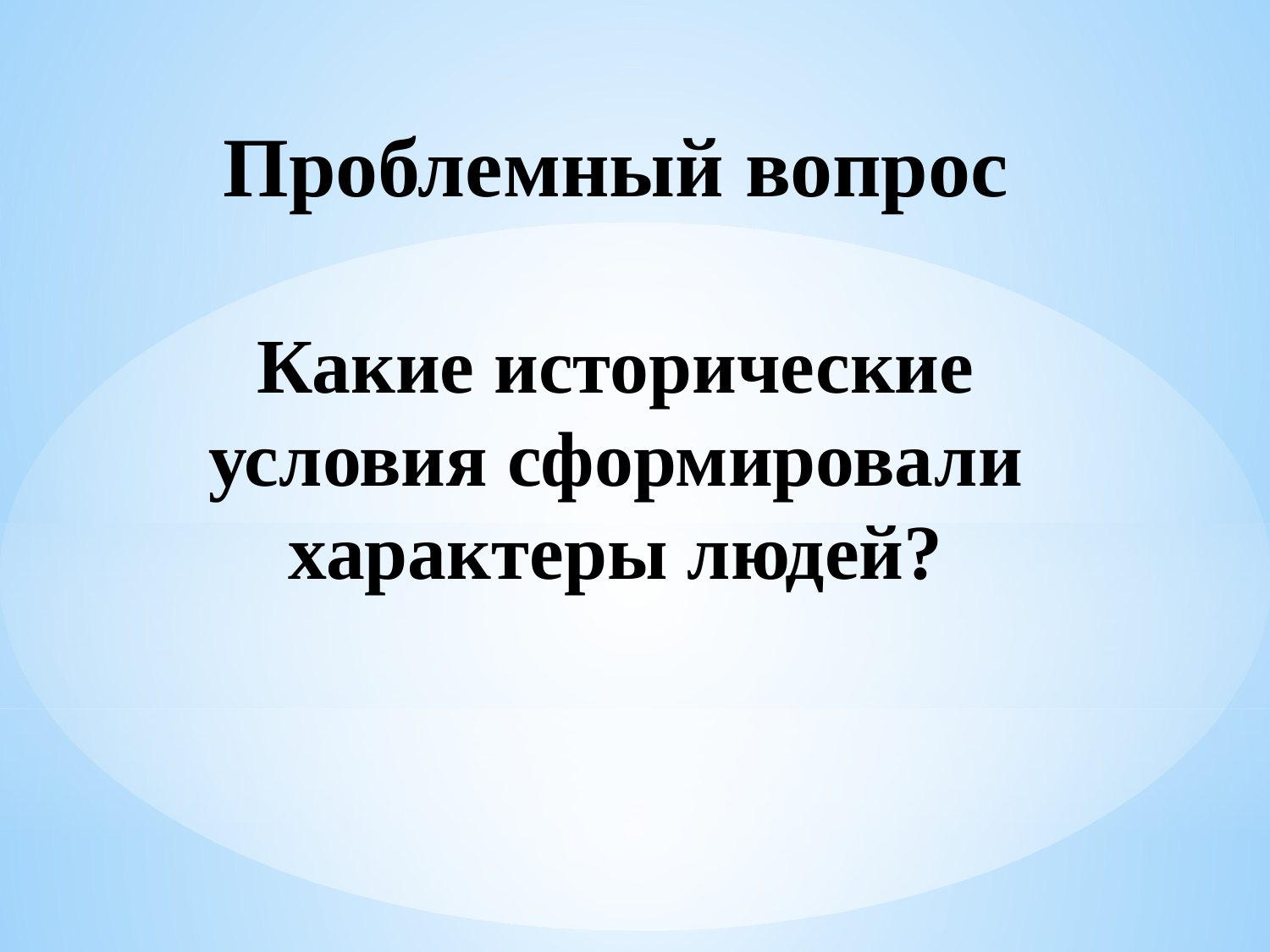

Проблемный вопрос

Какие исторические условия сформировали характеры людей?